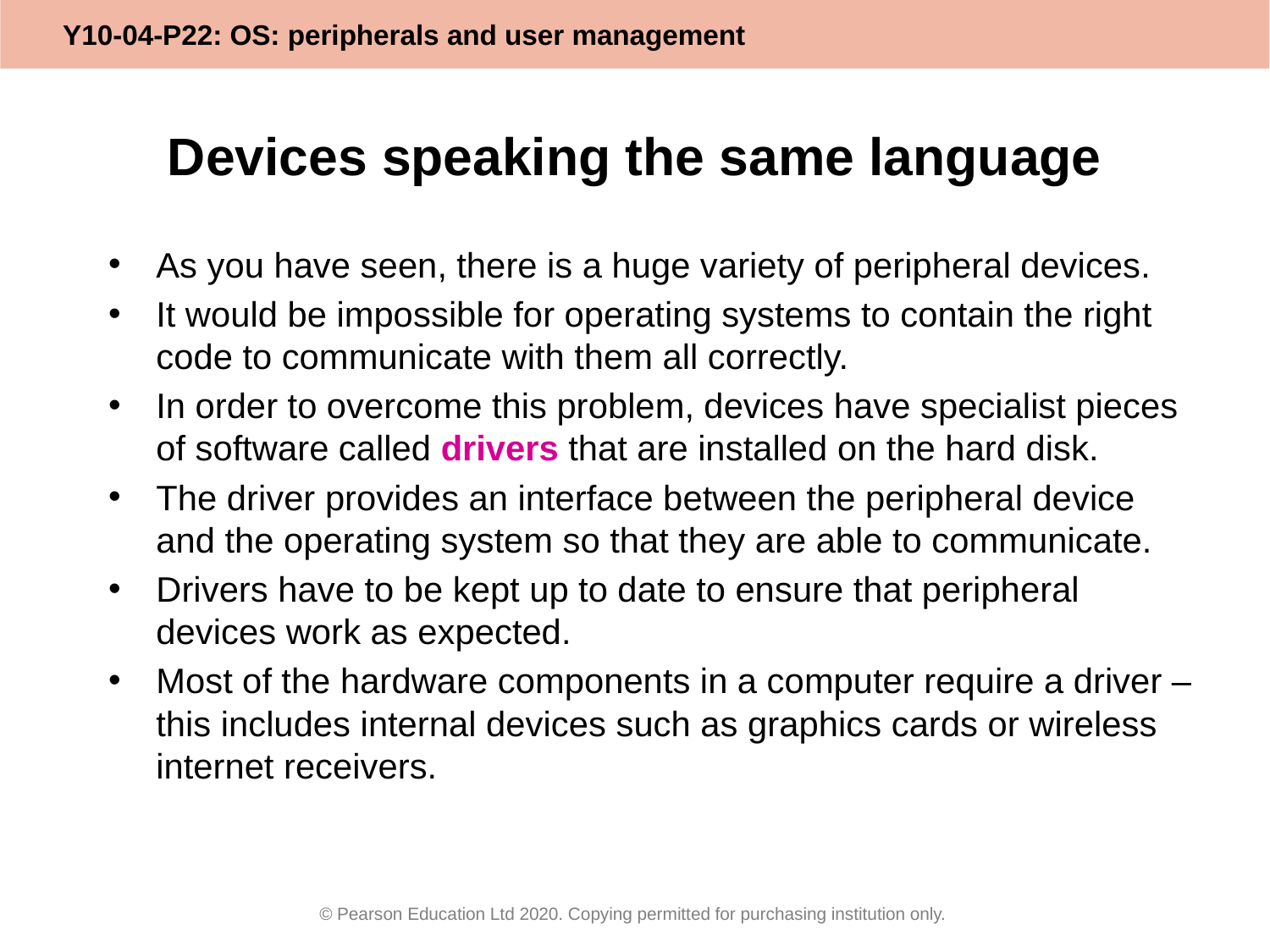

# Devices speaking the same language
As you have seen, there is a huge variety of peripheral devices.
It would be impossible for operating systems to contain the right code to communicate with them all correctly.
In order to overcome this problem, devices have specialist pieces of software called drivers that are installed on the hard disk.
The driver provides an interface between the peripheral device and the operating system so that they are able to communicate.
Drivers have to be kept up to date to ensure that peripheral devices work as expected.
Most of the hardware components in a computer require a driver – this includes internal devices such as graphics cards or wireless internet receivers.
© Pearson Education Ltd 2020. Copying permitted for purchasing institution only.